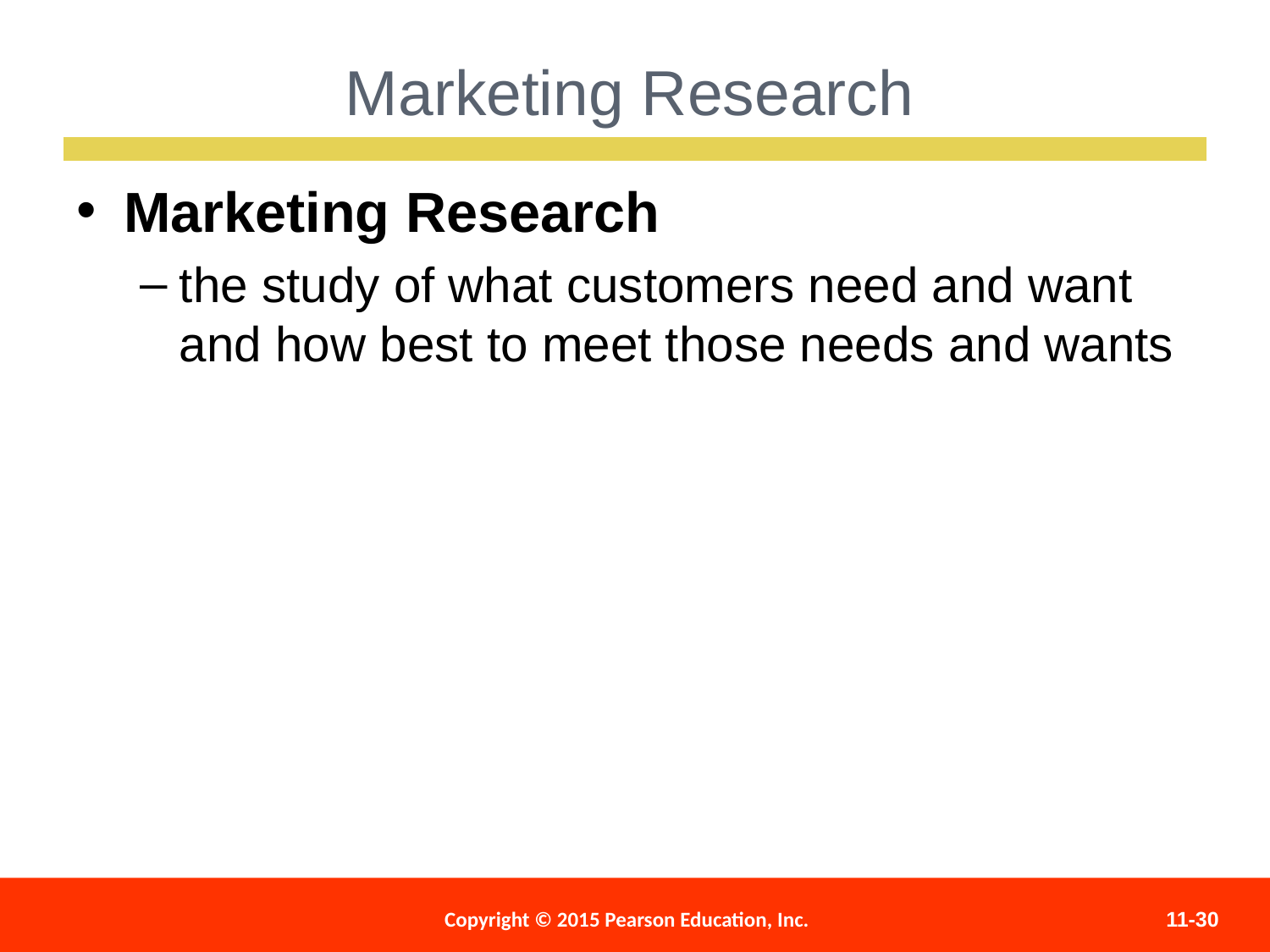

Marketing Research
Marketing Research
the study of what customers need and want  and how best to meet those needs and wants